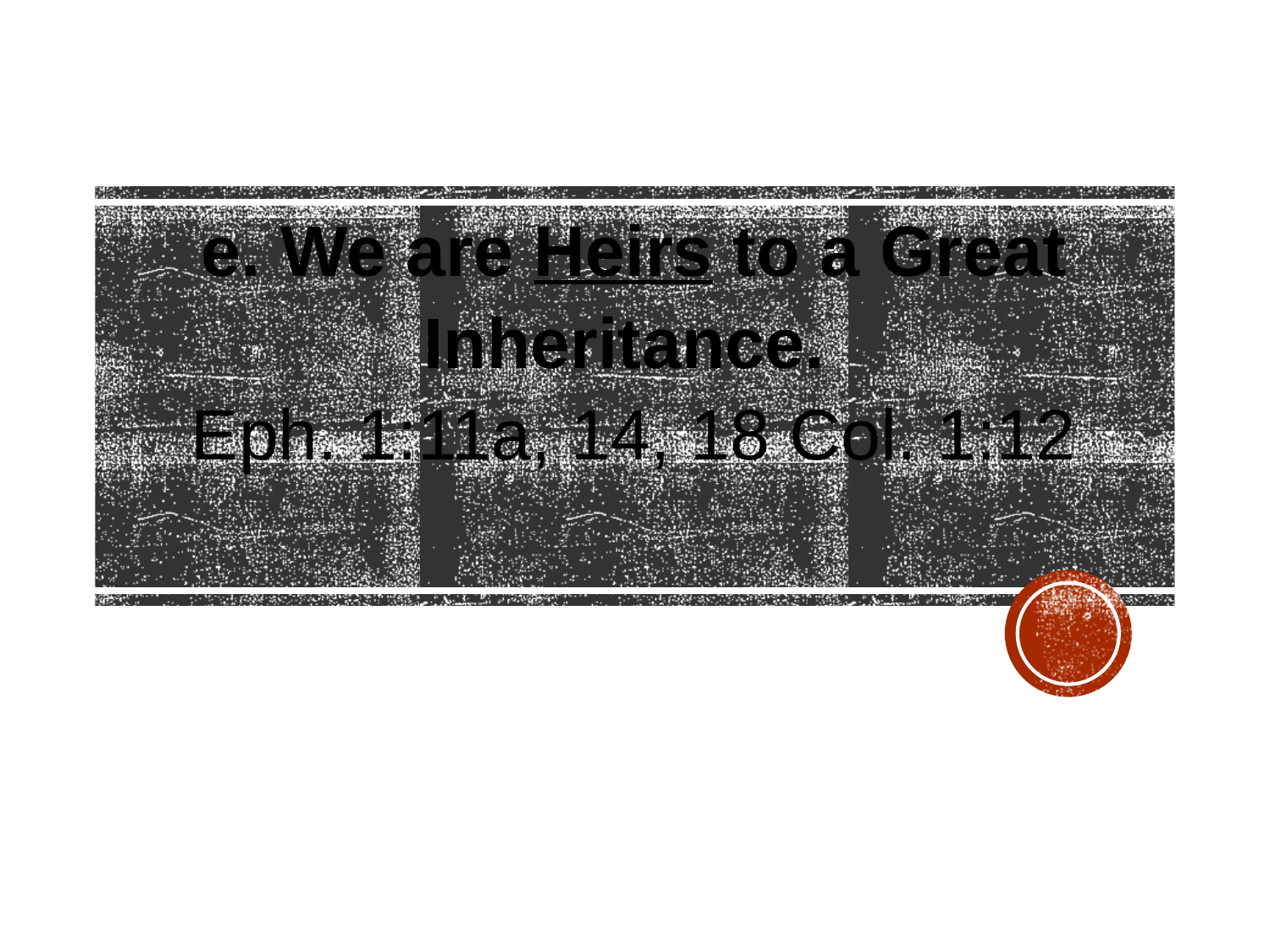

e. We are Heirs to a Great Inheritance.
Eph. 1:11a, 14, 18 Col. 1:12